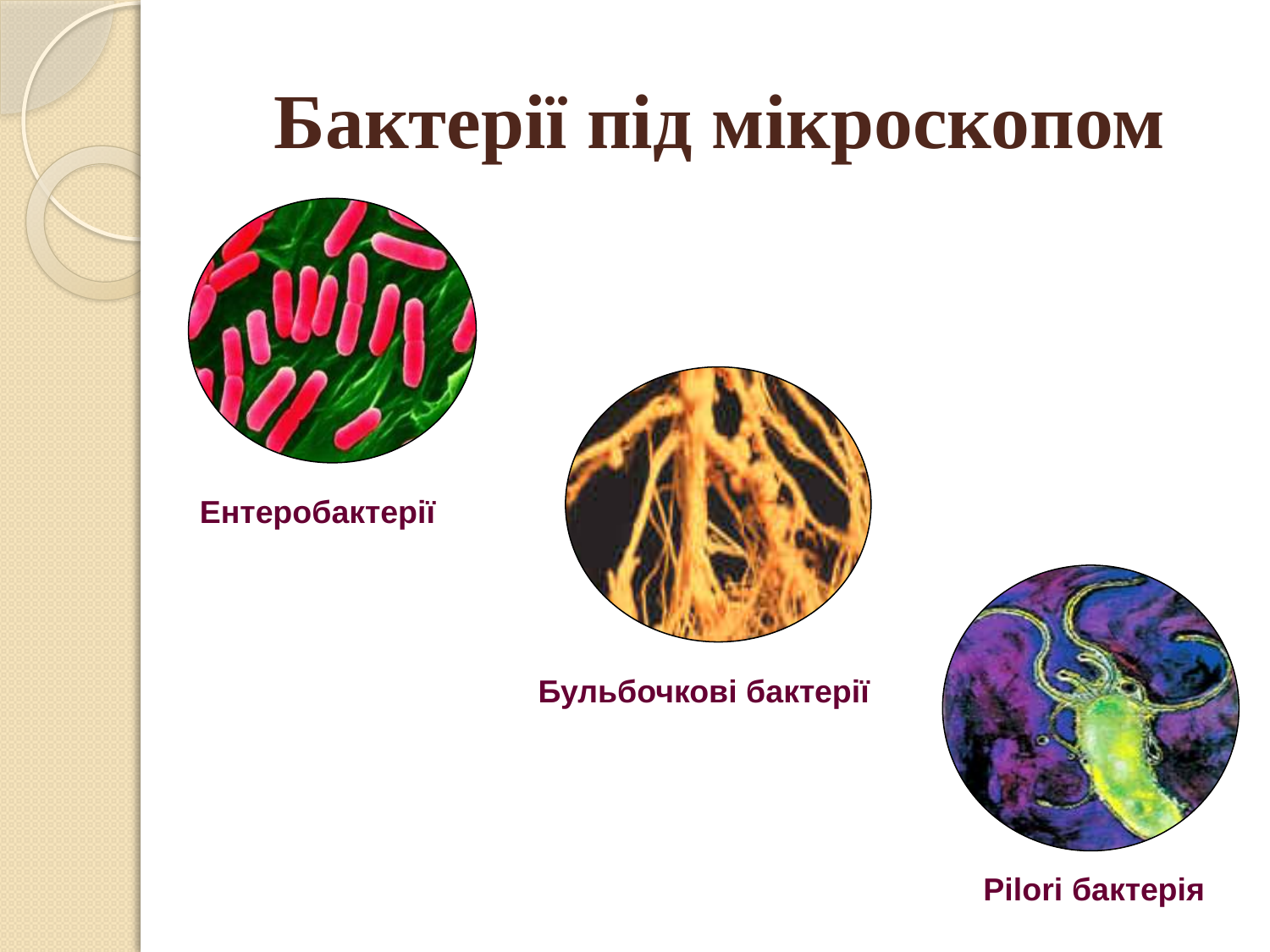

# Бактерії під мікроскопом

Ентеробактерії

Бульбочкові бактерії
Pilori бактерія